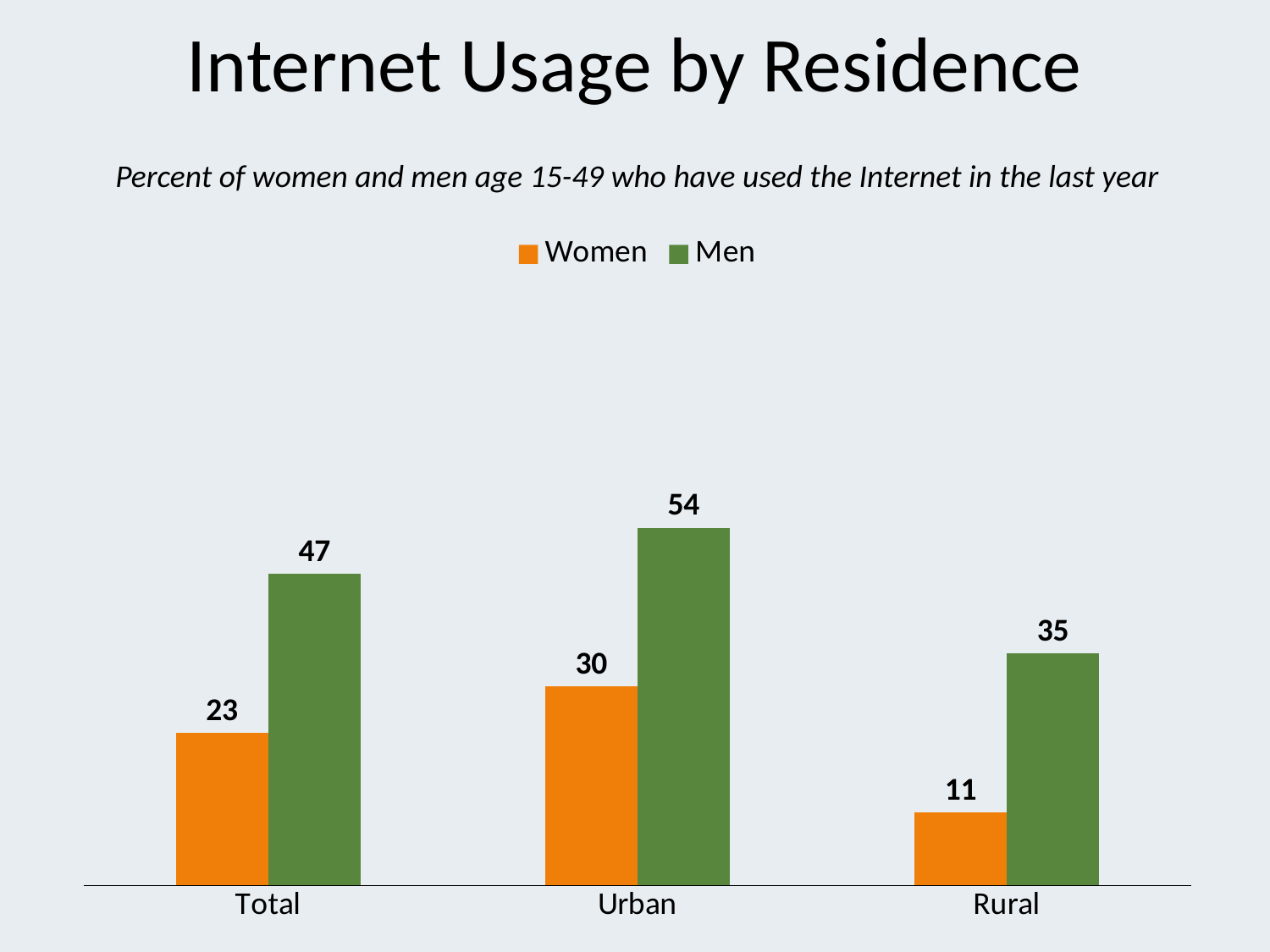

# Internet Usage by Residence
Percent of women and men age 15-49 who have used the Internet in the last year

### Chart

| Category | Women | Men |
|---|---|---|
| Total | 23.0 | 47.0 |
| Urban | 30.0 | 54.0 |
| Rural | 11.0 | 35.0 |